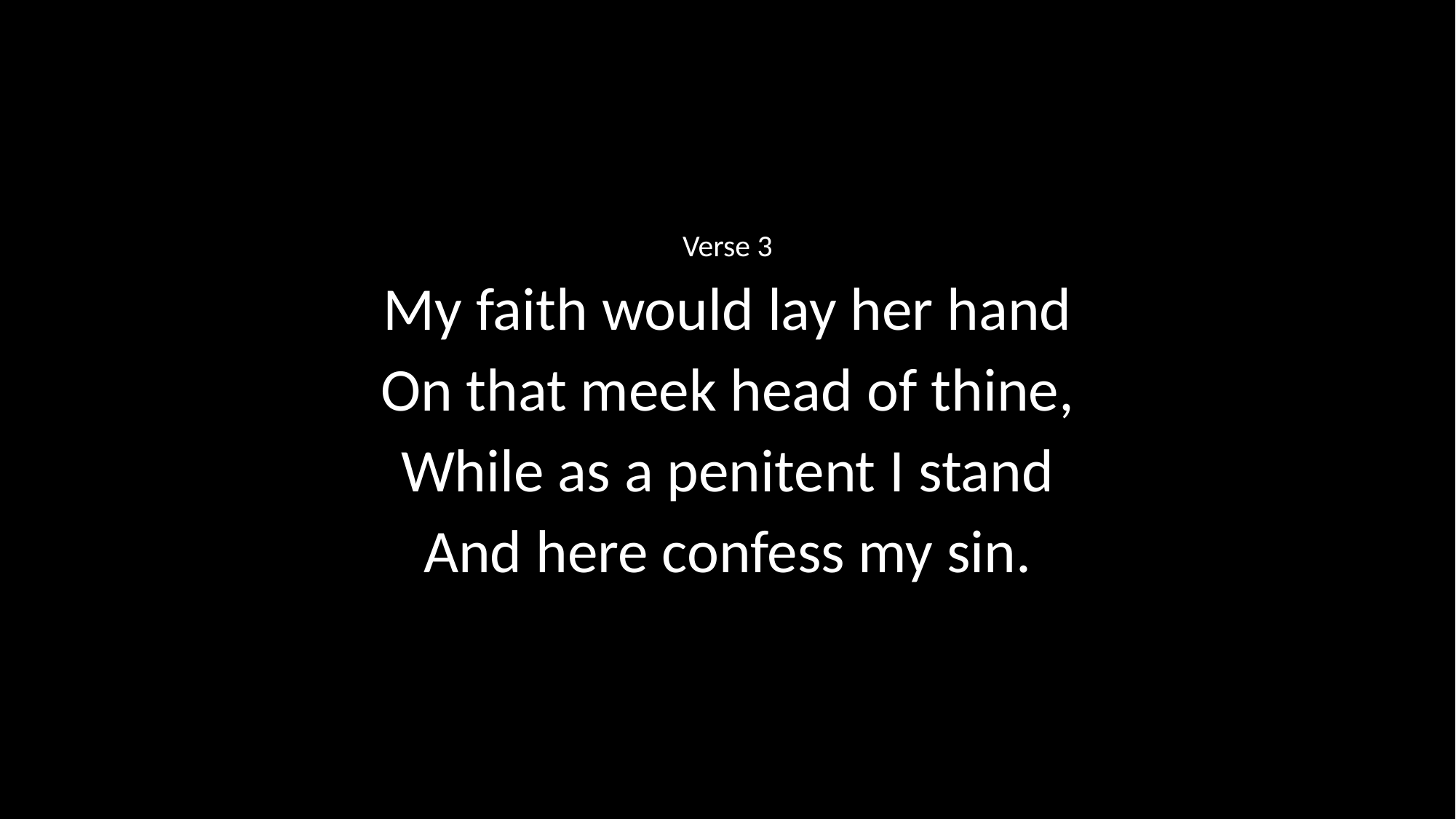

Verse 3
My faith would lay her hand
On that meek head of thine,
While as a penitent I stand
And here confess my sin.